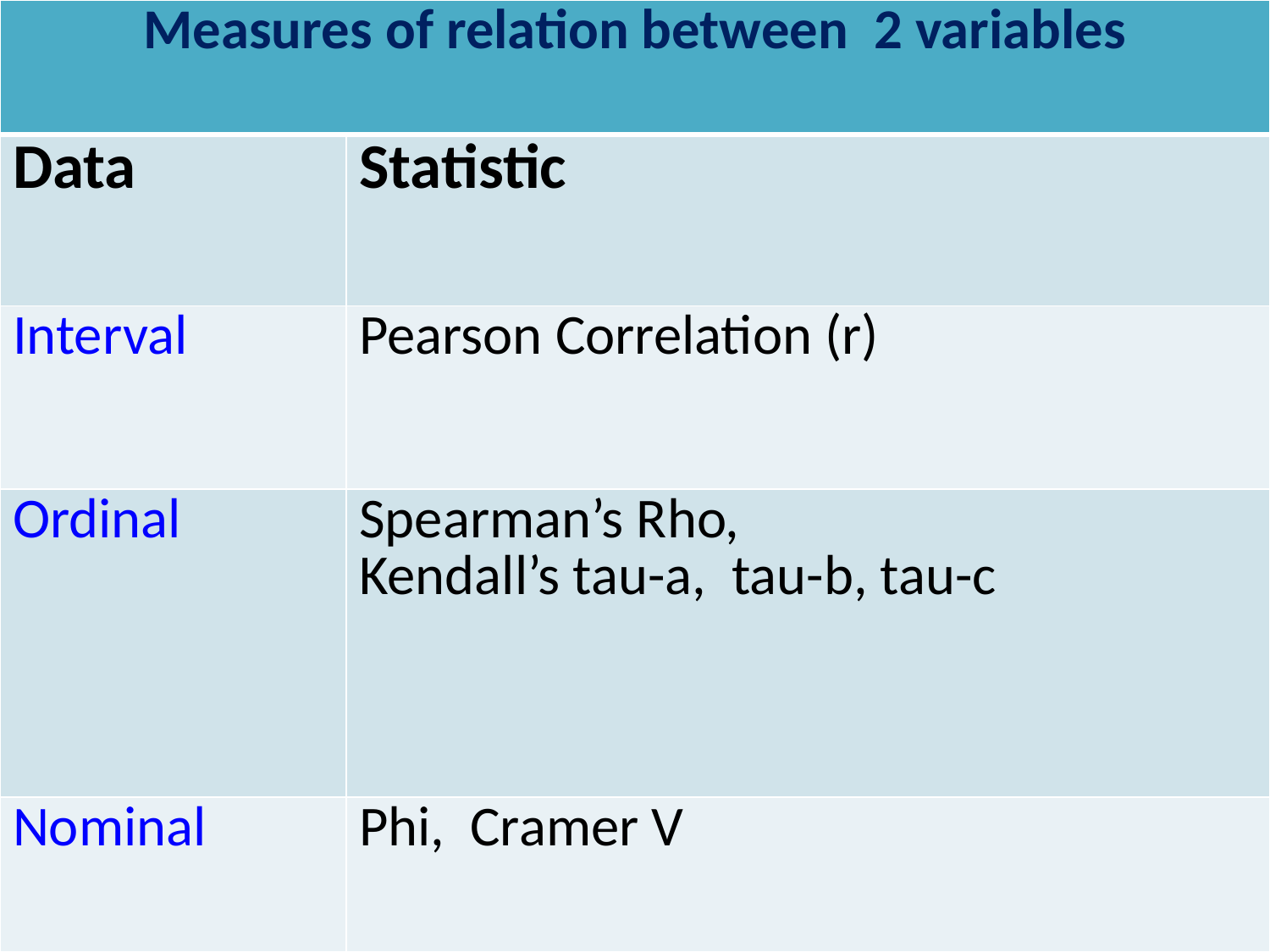

| Measures of relation between 2 variables |  |
| --- | --- |
| Data | Statistic |
| Interval | Pearson Correlation (r) |
| Ordinal | Spearman’s Rho, Kendall’s tau-a, tau-b, tau-c |
| Nominal | Phi, Cramer V |
5 August 2014